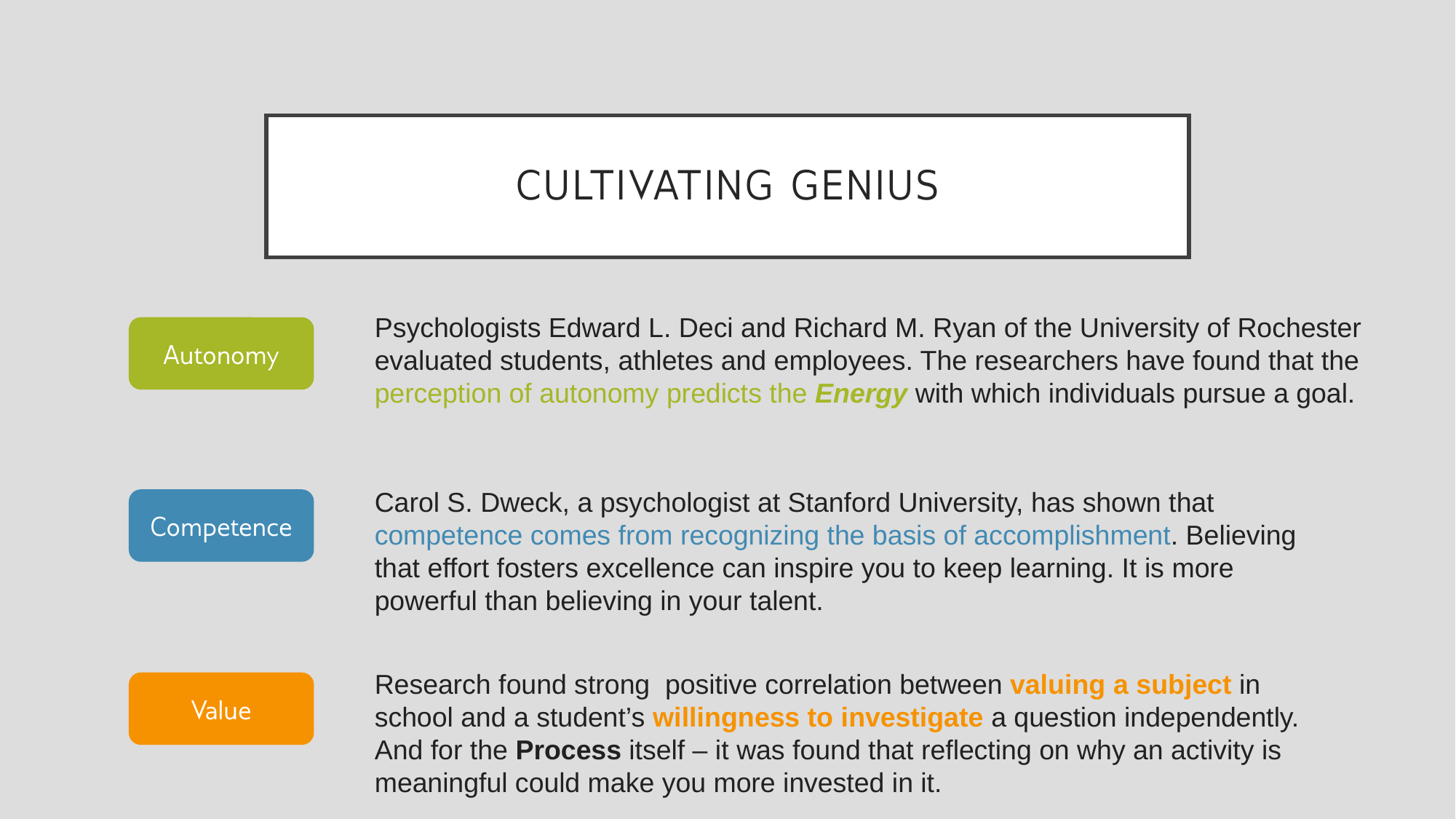

# Cultivating Genius
Psychologists Edward L. Deci and Richard M. Ryan of the University of Rochester evaluated students, athletes and employees. The researchers have found that the perception of autonomy predicts the Energy with which individuals pursue a goal.
Autonomy
Carol S. Dweck, a psychologist at Stanford University, has shown that competence comes from recognizing the basis of accomplishment. Believing that effort fosters excellence can inspire you to keep learning. It is more powerful than believing in your talent.
Competence
Research found strong  positive correlation between valuing a subject in school and a student’s willingness to investigate a question independently. And for the Process itself – it was found that reflecting on why an activity is meaningful could make you more invested in it.
Value